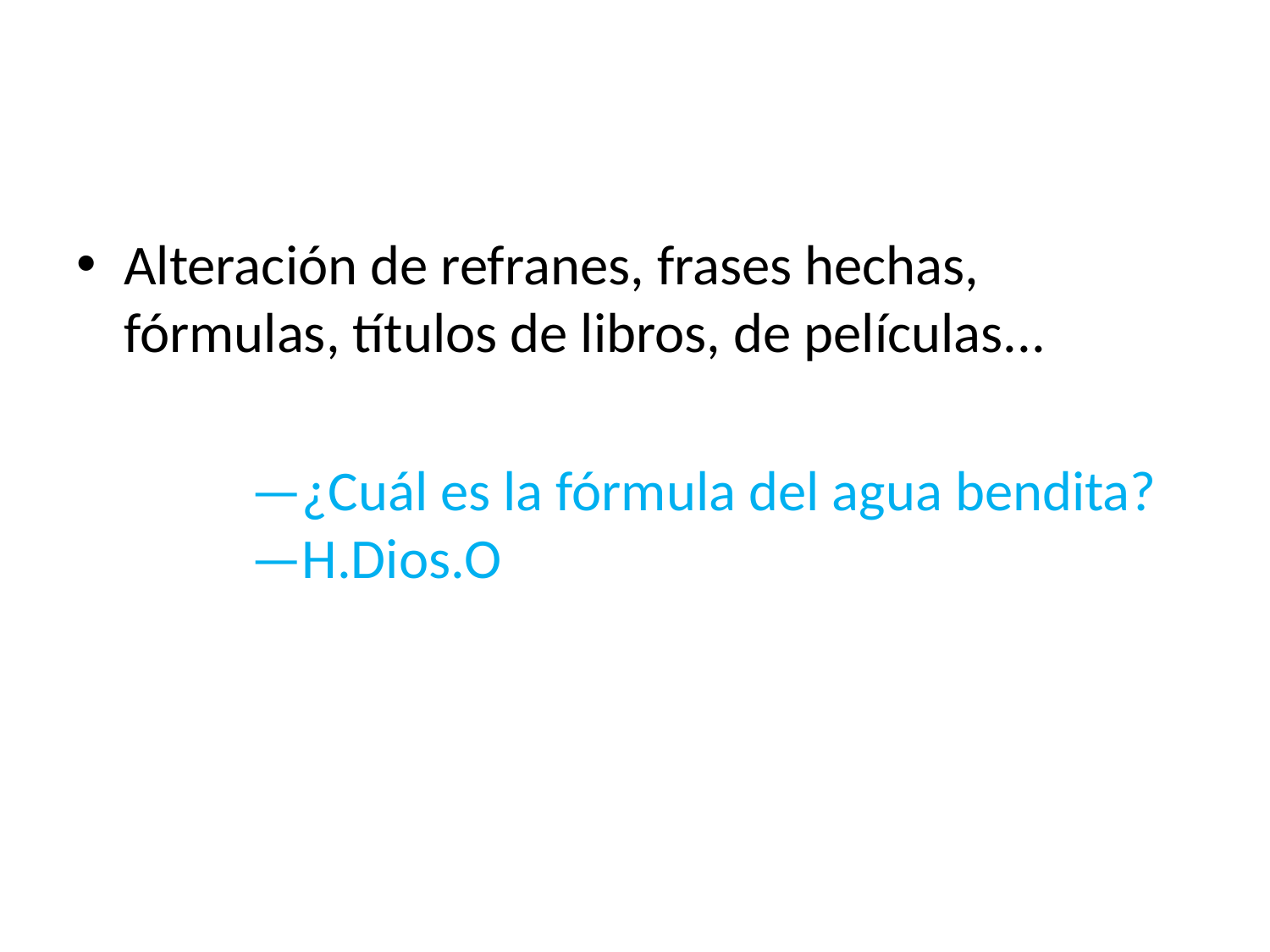

#
Alteración de refranes, frases hechas, fórmulas, títulos de libros, de películas...

		—¿Cuál es la fórmula del agua bendita?
	—H.Dios.O